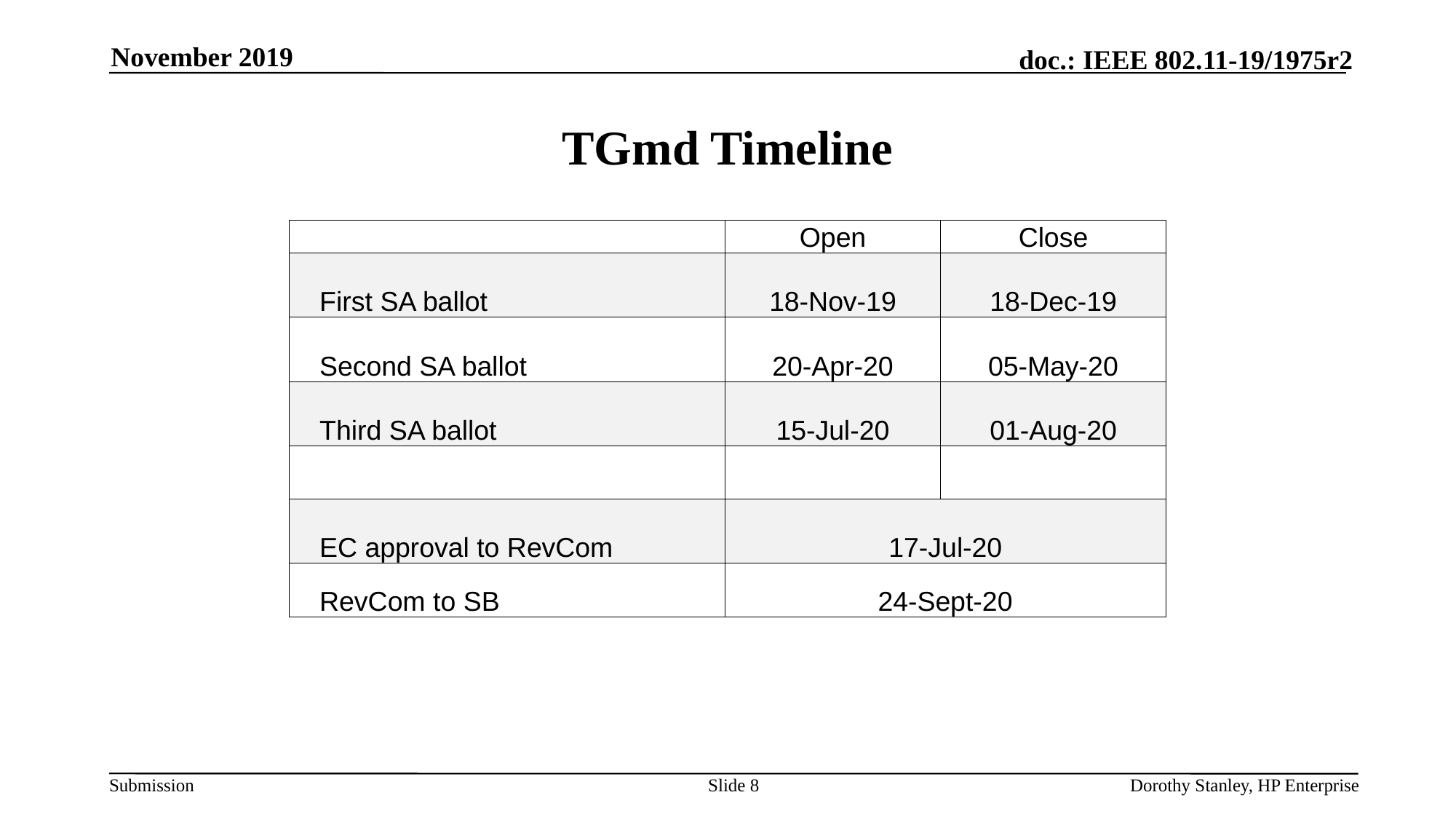

November 2019
# TGmd Timeline
|  | Open | Close |
| --- | --- | --- |
| First SA ballot | 18-Nov-19 | 18-Dec-19 |
| Second SA ballot | 20-Apr-20 | 05-May-20 |
| Third SA ballot | 15-Jul-20 | 01-Aug-20 |
|  |  |  |
| EC approval to RevCom | 17-Jul-20 |  |
| RevCom to SB | 24-Sept-20 |  |
Slide 8
Dorothy Stanley, HP Enterprise